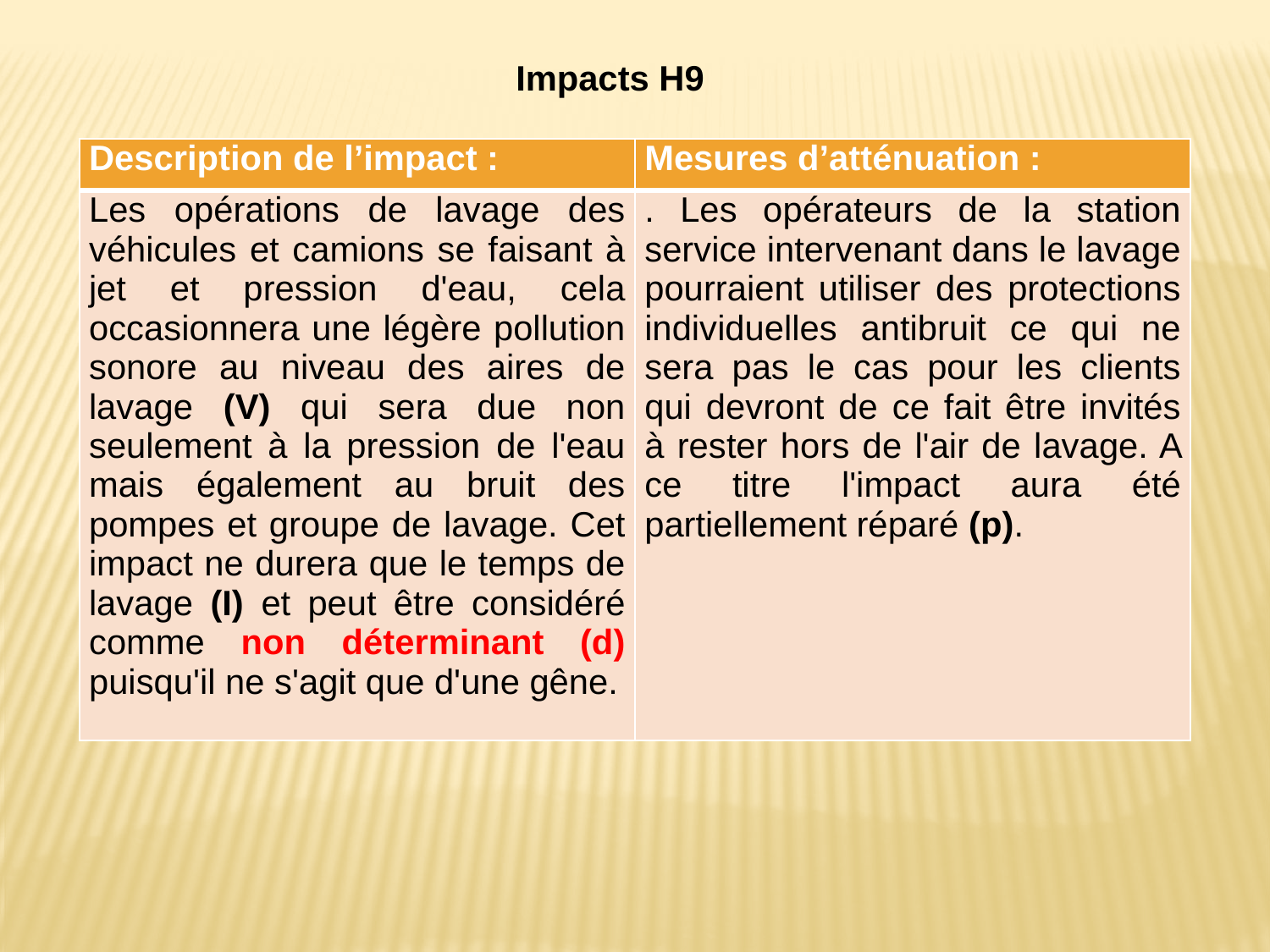

Impacts H9

| Description de l’impact : | Mesures d’atténuation : |
| --- | --- |
| Les opérations de lavage des véhicules et camions se faisant à jet et pression d'eau, cela occasionnera une légère pollution sonore au niveau des aires de lavage (V) qui sera due non seulement à la pression de l'eau mais également au bruit des pompes et groupe de lavage. Cet impact ne durera que le temps de lavage (I) et peut être considéré comme non déterminant (d) puisqu'il ne s'agit que d'une gêne. | . Les opérateurs de la station service intervenant dans le lavage pourraient utiliser des protections individuelles antibruit ce qui ne sera pas le cas pour les clients qui devront de ce fait être invités à rester hors de l'air de lavage. A ce titre l'impact aura été partiellement réparé (p). |